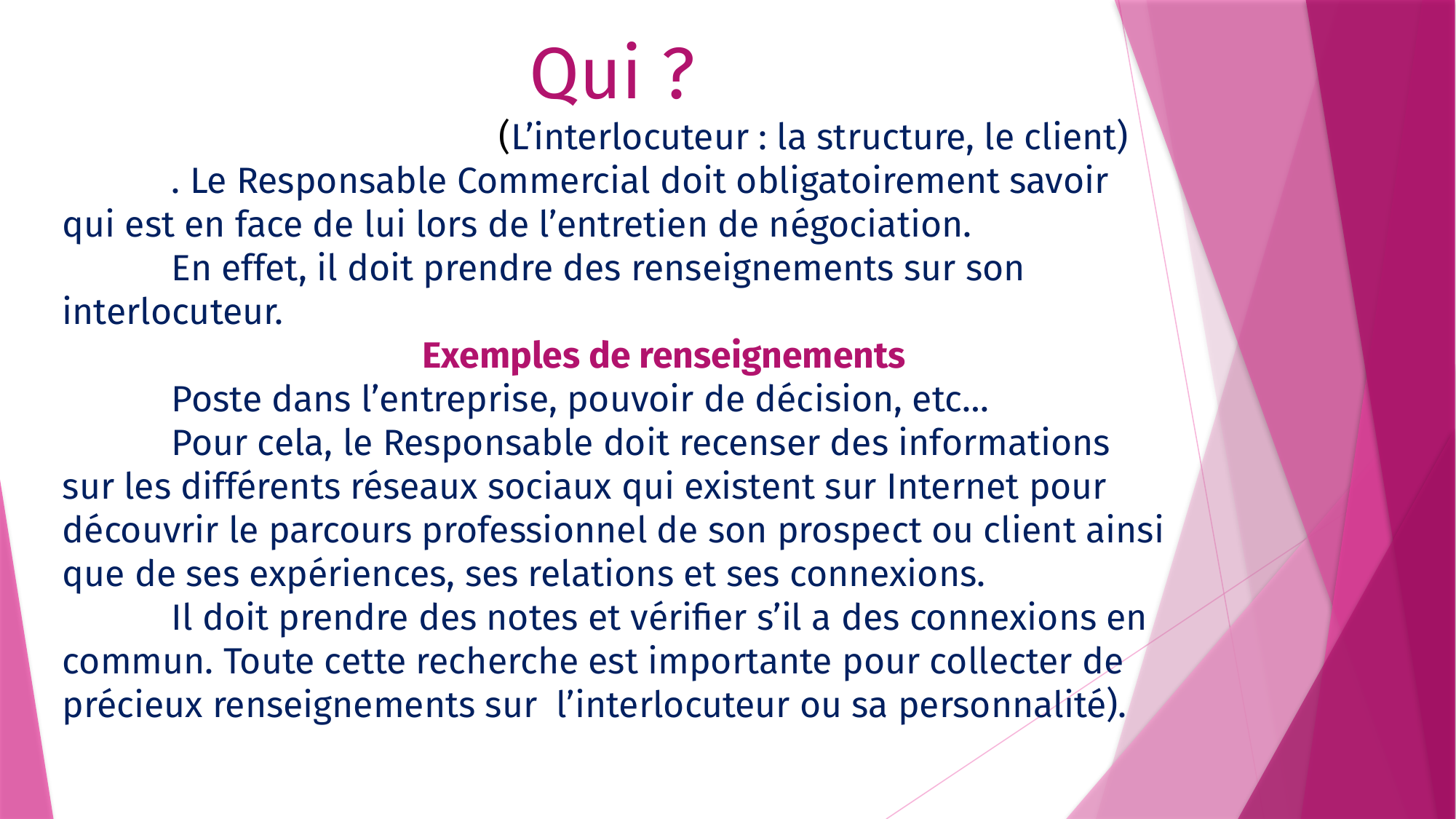

Qui ?
				(L’interlocuteur : la structure, le client)
	. Le Responsable Commercial doit obligatoirement savoir qui est en face de lui lors de l’entretien de négociation.
	En effet, il doit prendre des renseignements sur son interlocuteur.
	Exemples de renseignements
	Poste dans l’entreprise, pouvoir de décision, etc…
	Pour cela, le Responsable doit recenser des informations sur les différents réseaux sociaux qui existent sur Internet pour découvrir le parcours professionnel de son prospect ou client ainsi que de ses expériences, ses relations et ses connexions.
	Il doit prendre des notes et vérifier s’il a des connexions en commun. Toute cette recherche est importante pour collecter de précieux renseignements sur  l’interlocuteur ou sa personnalité).